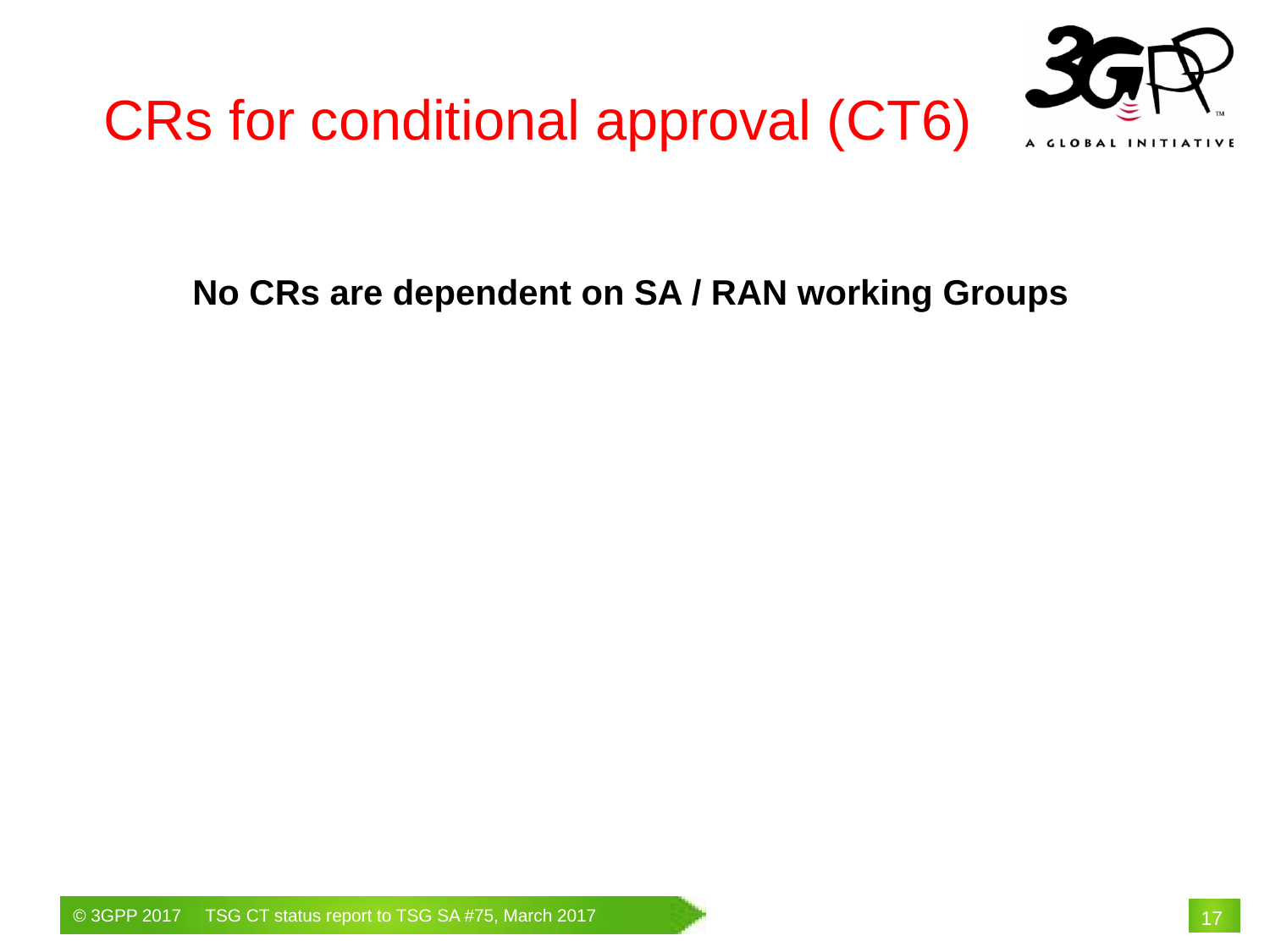

CRs for conditional approval (CT6)
No CRs are dependent on SA / RAN working Groups
# 17